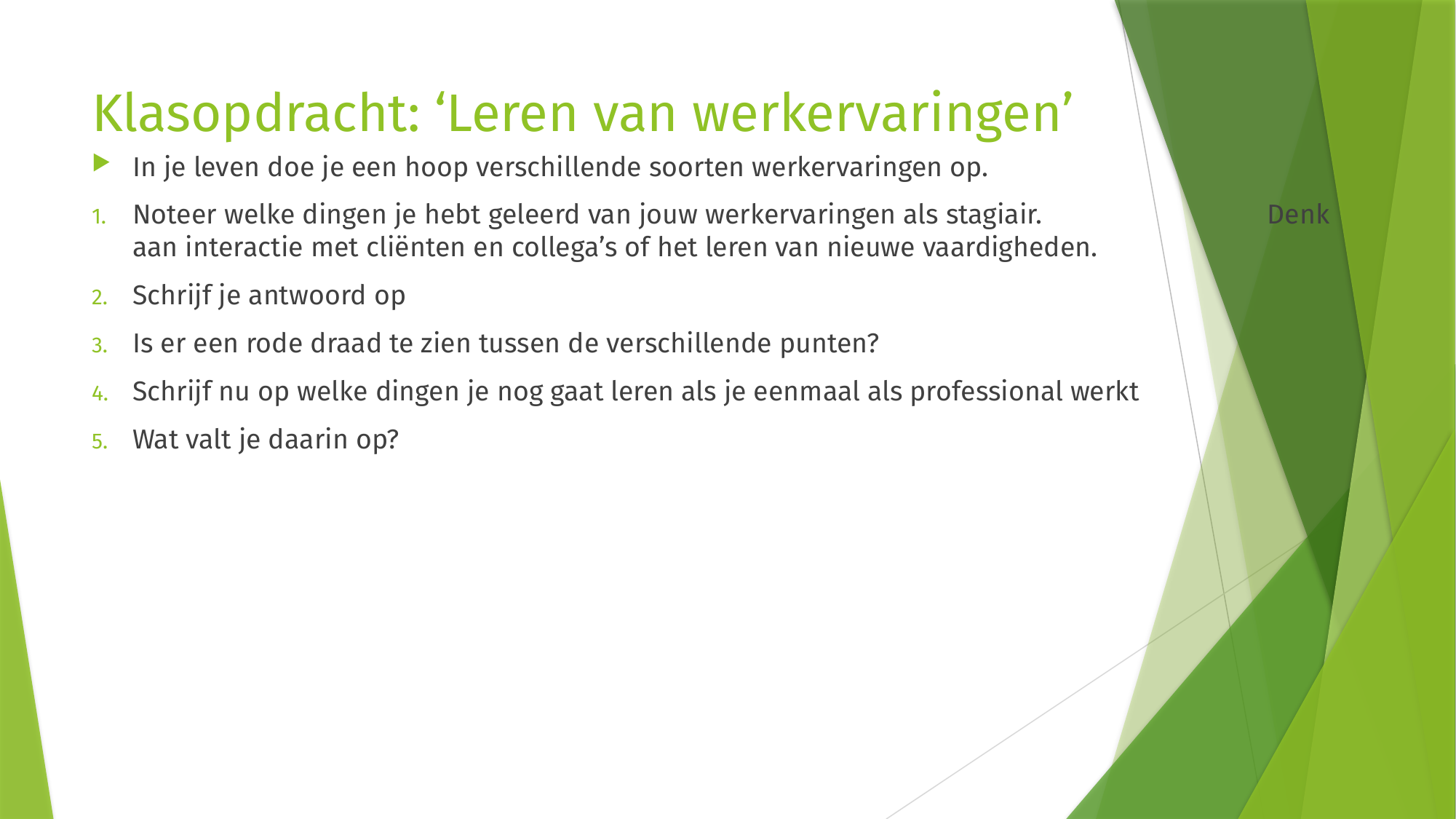

# Klasopdracht: ‘Leren van werkervaringen’
In je leven doe je een hoop verschillende soorten werkervaringen op.
Noteer welke dingen je hebt geleerd van jouw werkervaringen als stagiair.                               Denk aan interactie met cliënten en collega’s of het leren van nieuwe vaardigheden.
Schrijf je antwoord op
Is er een rode draad te zien tussen de verschillende punten?
Schrijf nu op welke dingen je nog gaat leren als je eenmaal als professional werkt
Wat valt je daarin op?